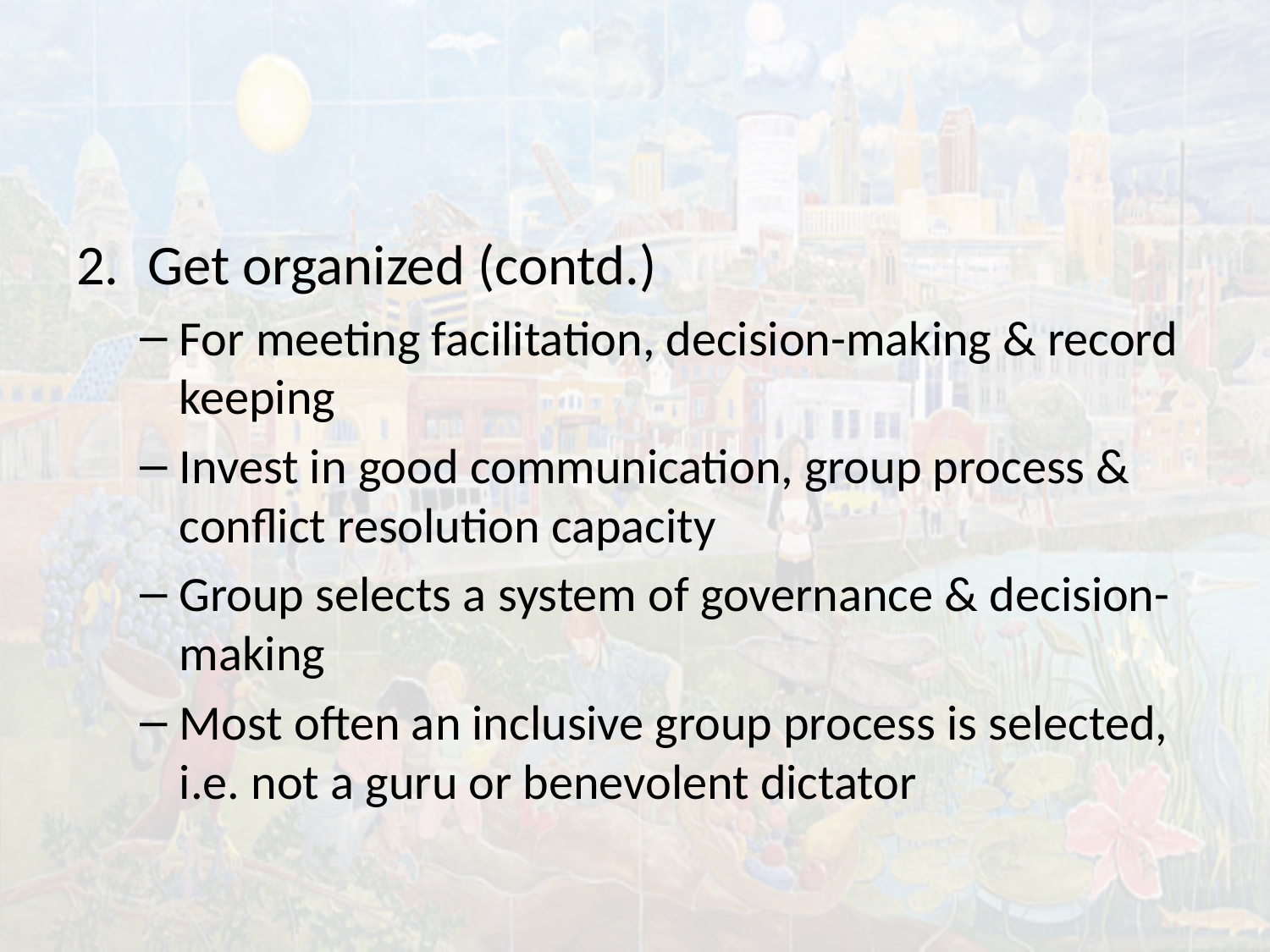

#
Get organized (contd.)
For meeting facilitation, decision-making & record keeping
Invest in good communication, group process & conflict resolution capacity
Group selects a system of governance & decision-making
Most often an inclusive group process is selected, i.e. not a guru or benevolent dictator